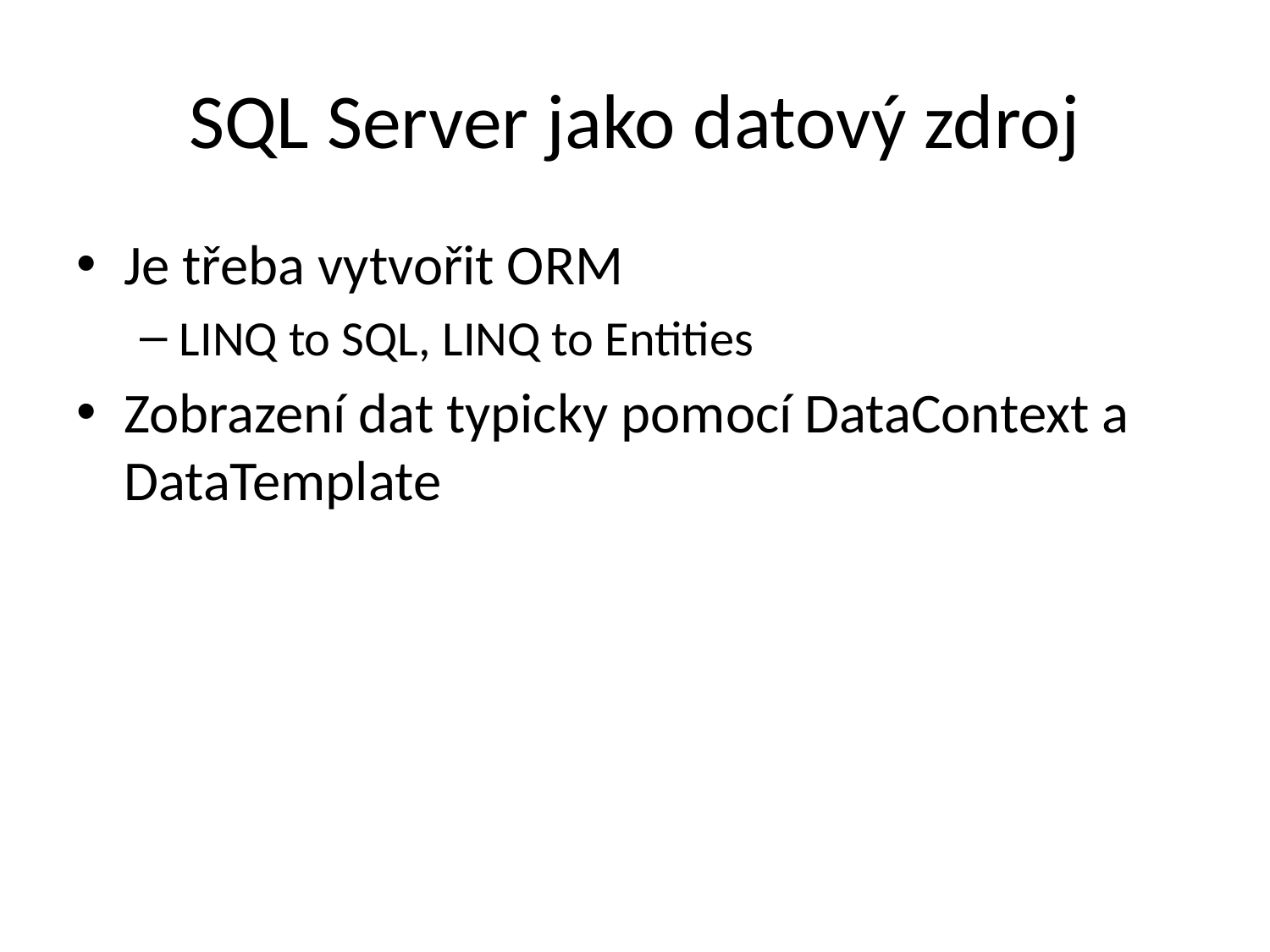

# SQL Server jako datový zdroj
Je třeba vytvořit ORM
LINQ to SQL, LINQ to Entities
Zobrazení dat typicky pomocí DataContext a DataTemplate